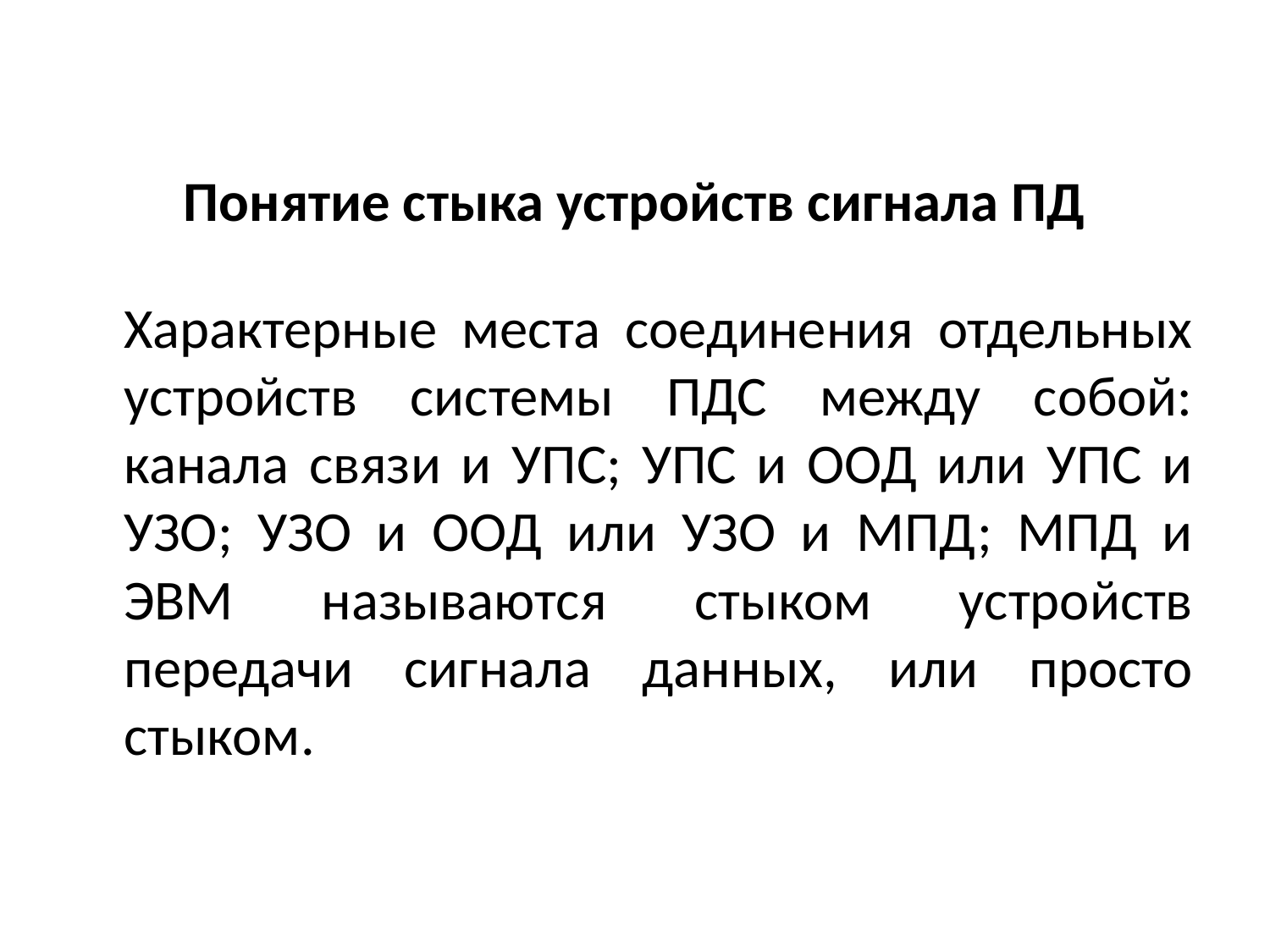

# Понятие стыка устройств сигнала ПД
	Характерные места соединения отдельных устройств системы ПДС между собой: канала связи и УПС; УПС и ООД или УПС и УЗО; УЗО и ООД или УЗО и МПД; МПД и ЭВМ называются стыком устройств передачи сигнала данных, или просто стыком.